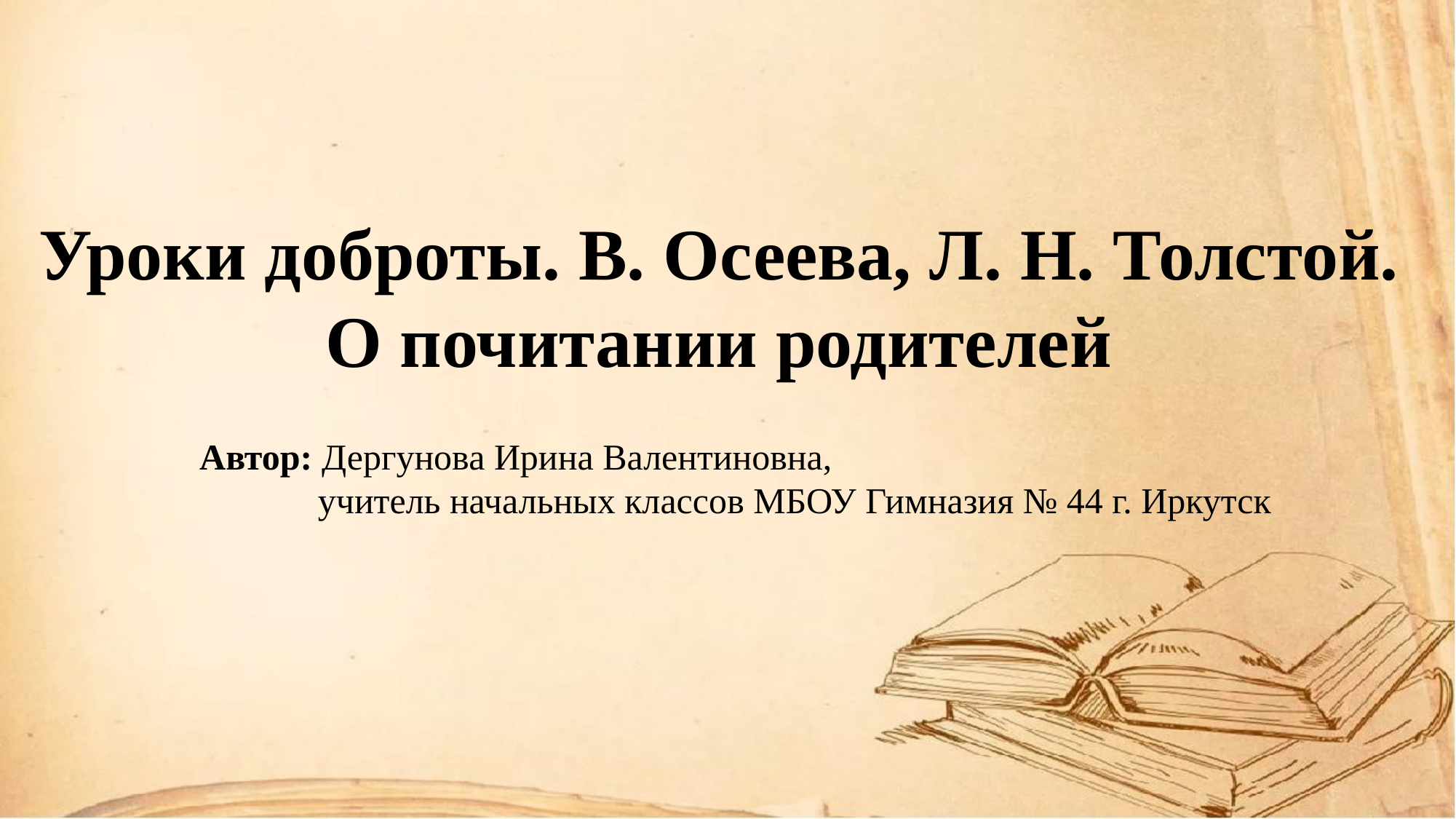

Уроки доброты. В. Осеева, Л. Н. Толстой.
О почитании родителей
Автор: Дергунова Ирина Валентиновна,
         	 учитель начальных классов МБОУ Гимназия № 44 г. Иркутск